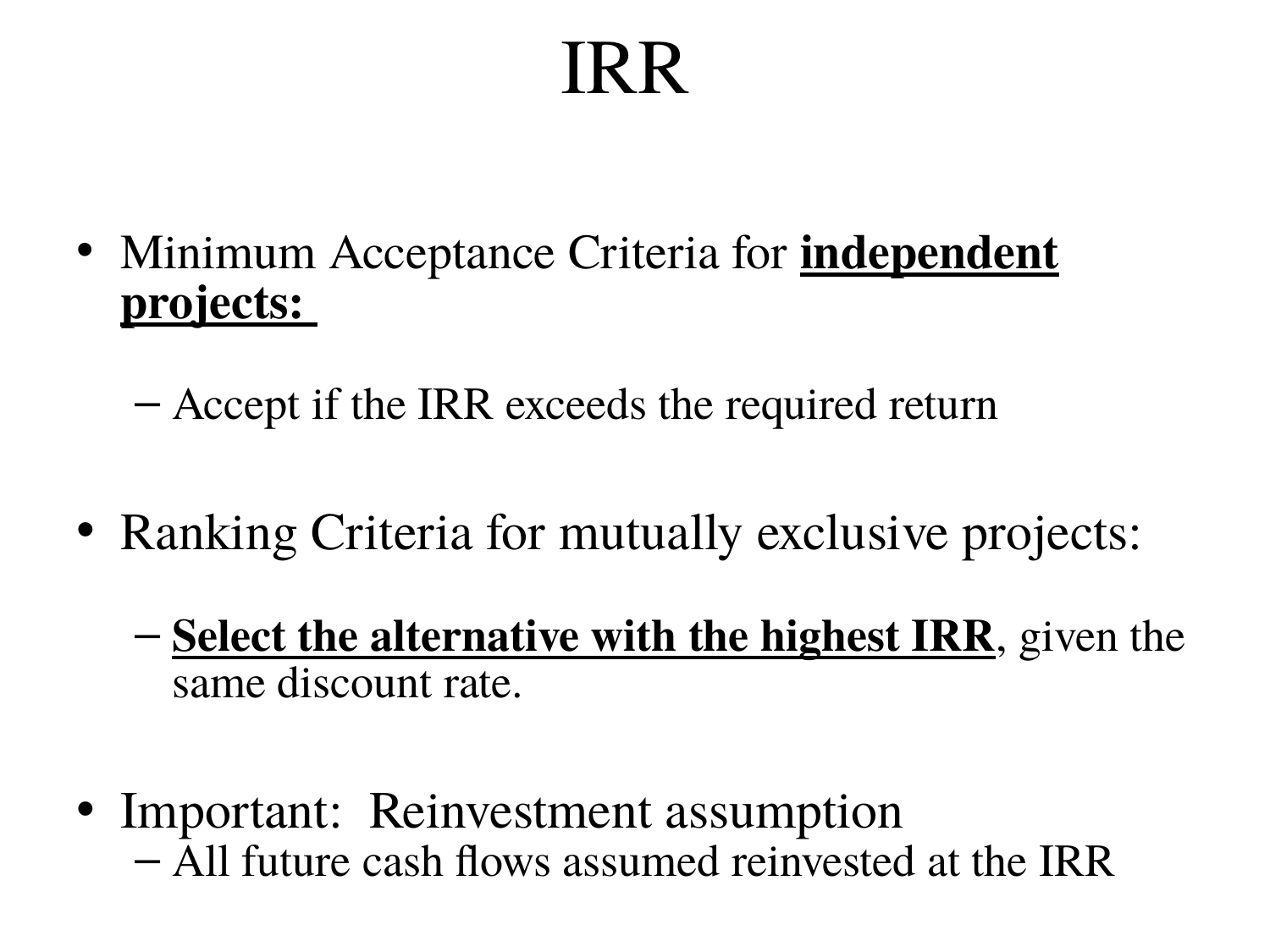

# IRR
Minimum Acceptance Criteria for independent projects:

Accept if the IRR exceeds the required return

Ranking Criteria for mutually exclusive projects:

Select the alternative with the highest IRR, given the same discount rate.

Important:  Reinvestment assumption
All future cash flows assumed reinvested at the IRR